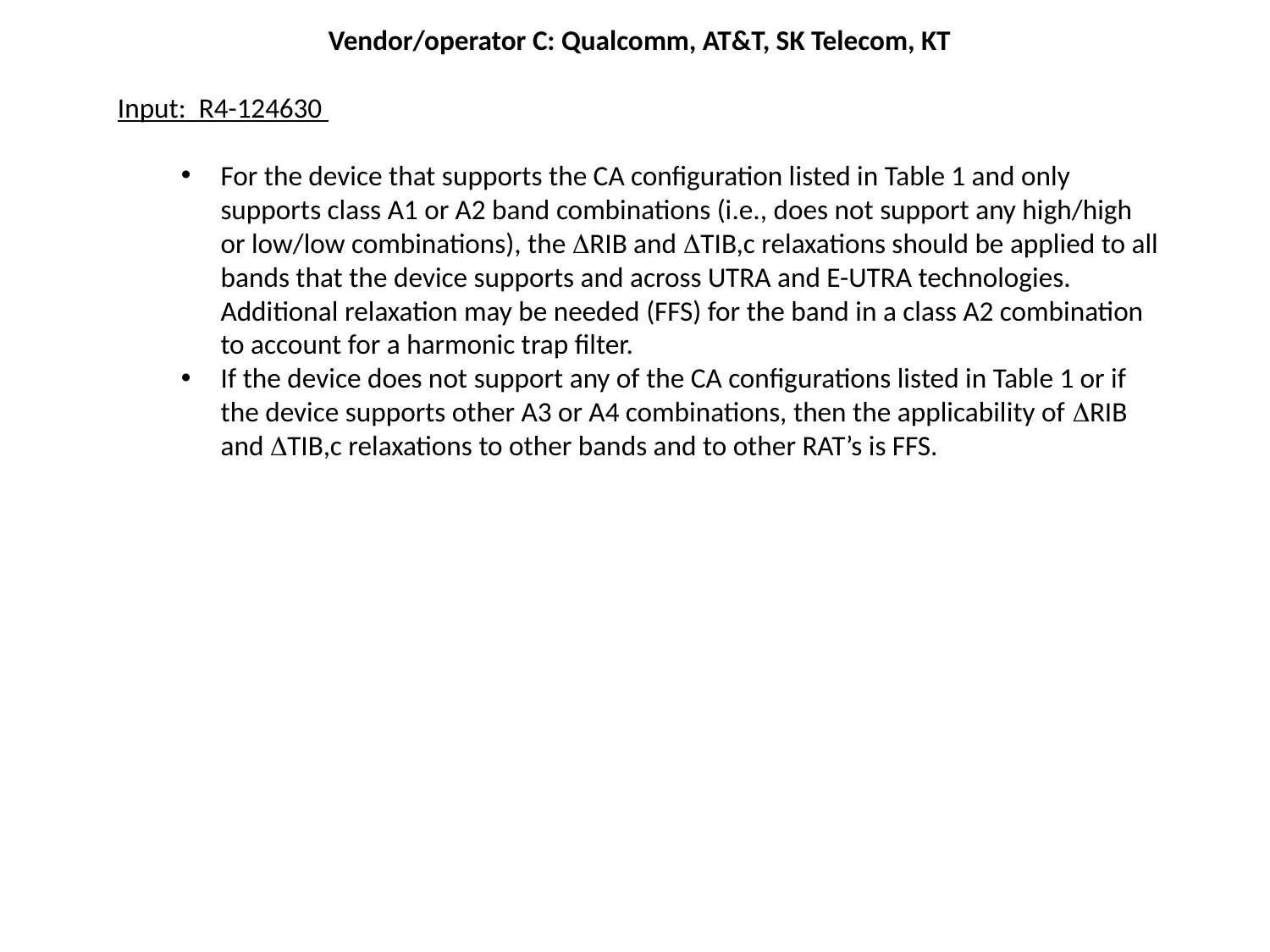

Vendor/operator C: Qualcomm, AT&T, SK Telecom, KT

Input:  R4-124630

For the device that supports the CA configuration listed in Table 1 and only supports class A1 or A2 band combinations (i.e., does not support any high/high or low/low combinations), the ΔRIB and ΔTIB,c relaxations should be applied to all bands that the device supports and across UTRA and E-UTRA technologies.  Additional relaxation may be needed (FFS) for the band in a class A2 combination to account for a harmonic trap filter.
If the device does not support any of the CA configurations listed in Table 1 or if the device supports other A3 or A4 combinations, then the applicability of ΔRIB and ΔTIB,c relaxations to other bands and to other RAT’s is FFS.